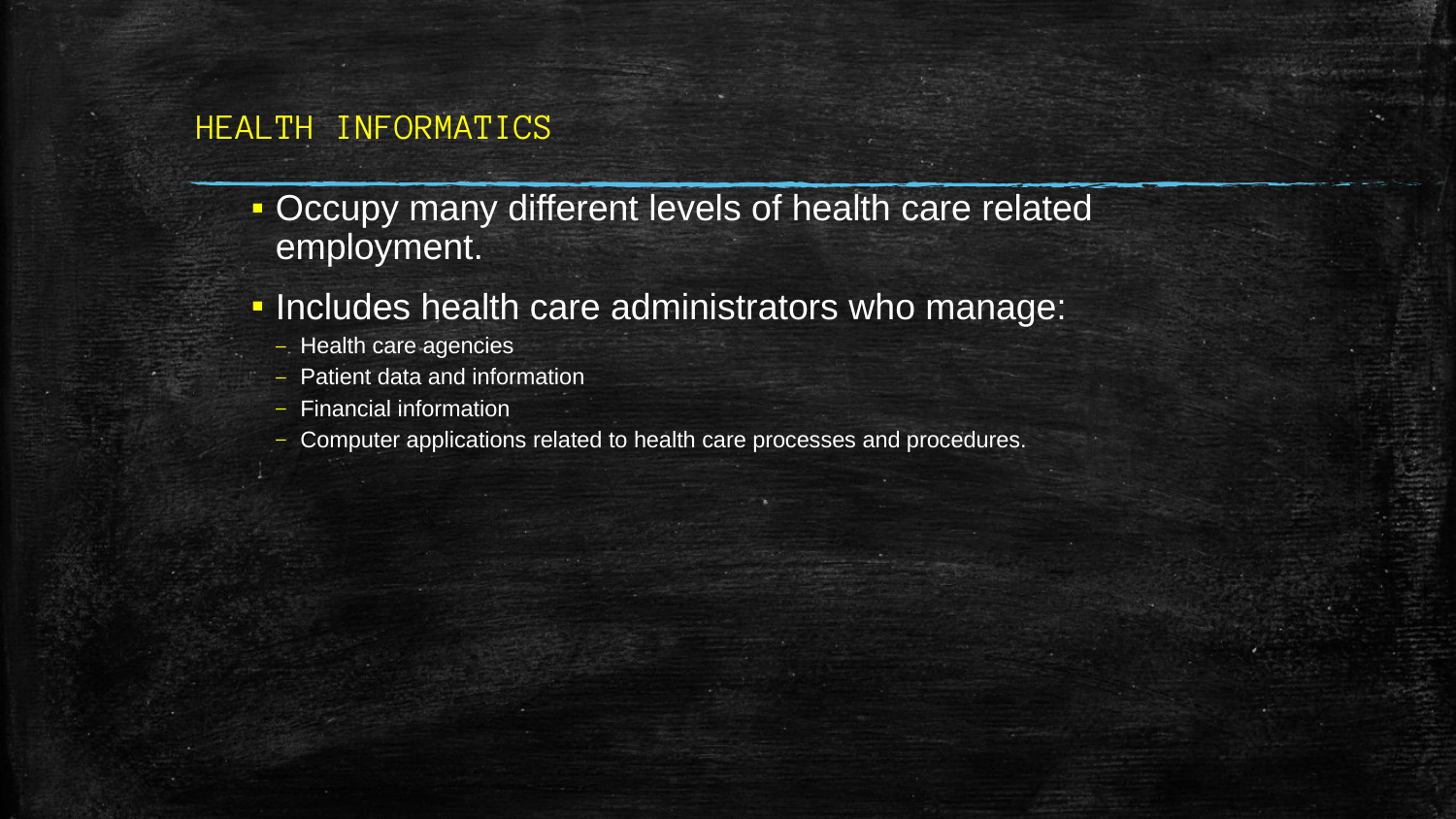

# HEALTH INFORMATICS
Occupy many different levels of health care related employment.
Includes health care administrators who manage:
Health care agencies
Patient data and information
Financial information
Computer applications related to health care processes and procedures.